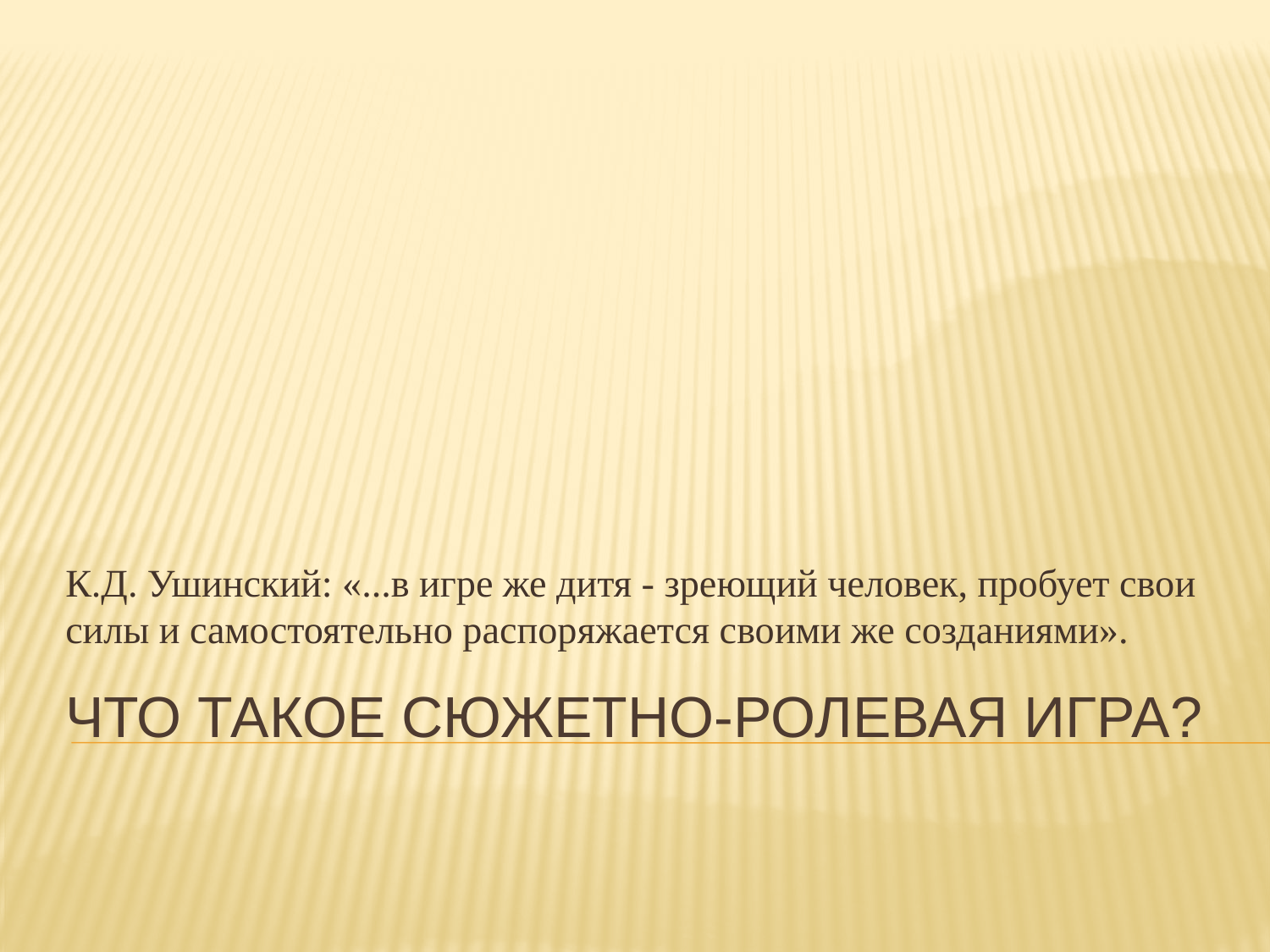

К.Д. Ушинский: «...в игре же дитя - зреющий человек, пробует свои силы и самостоятельно распоряжается своими же созданиями».

# Что такое сюжетно-ролевая игра?